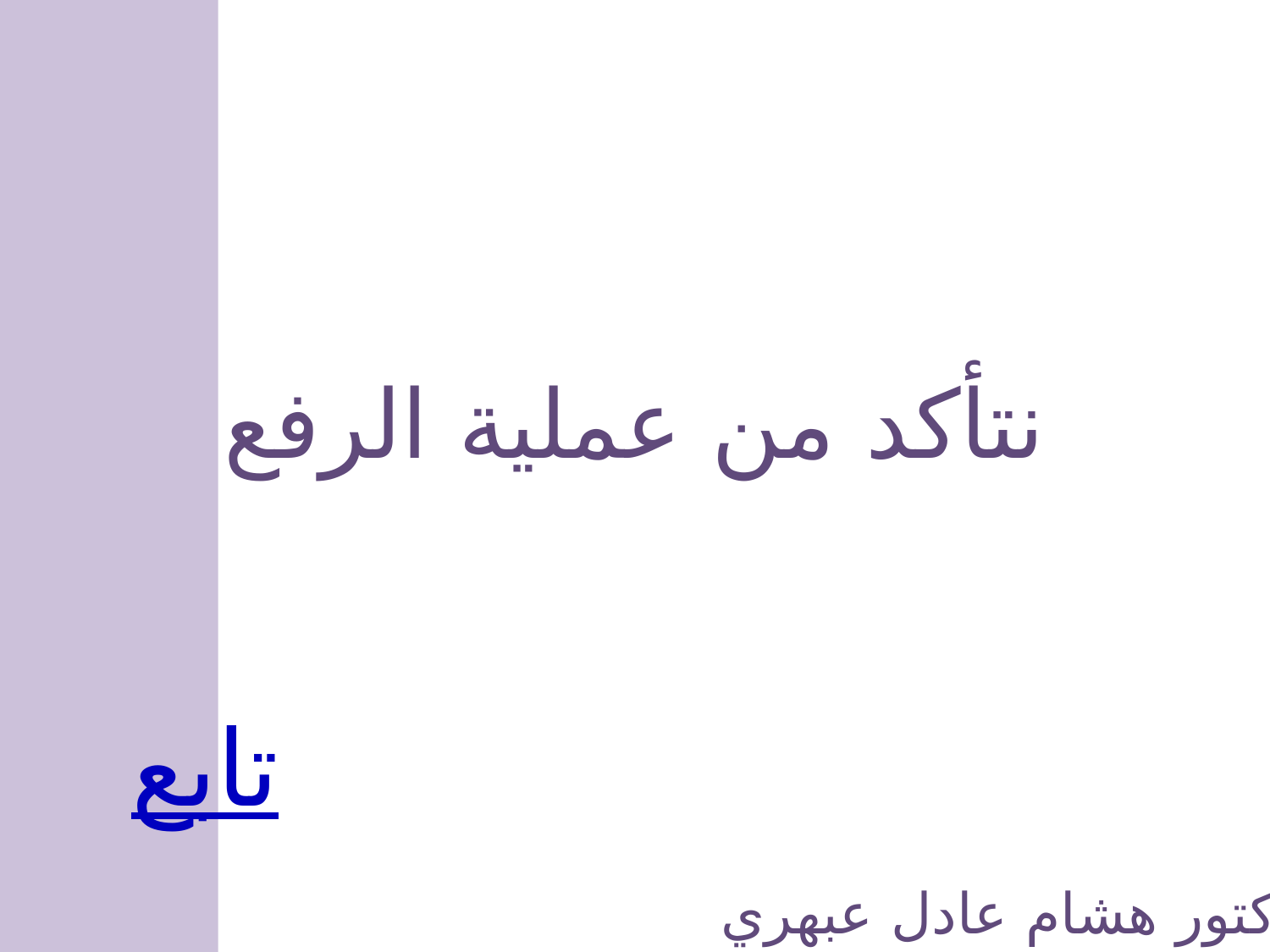

نتأكد من عملية الرفع
تابع
الدكتور هشام عادل عبهري